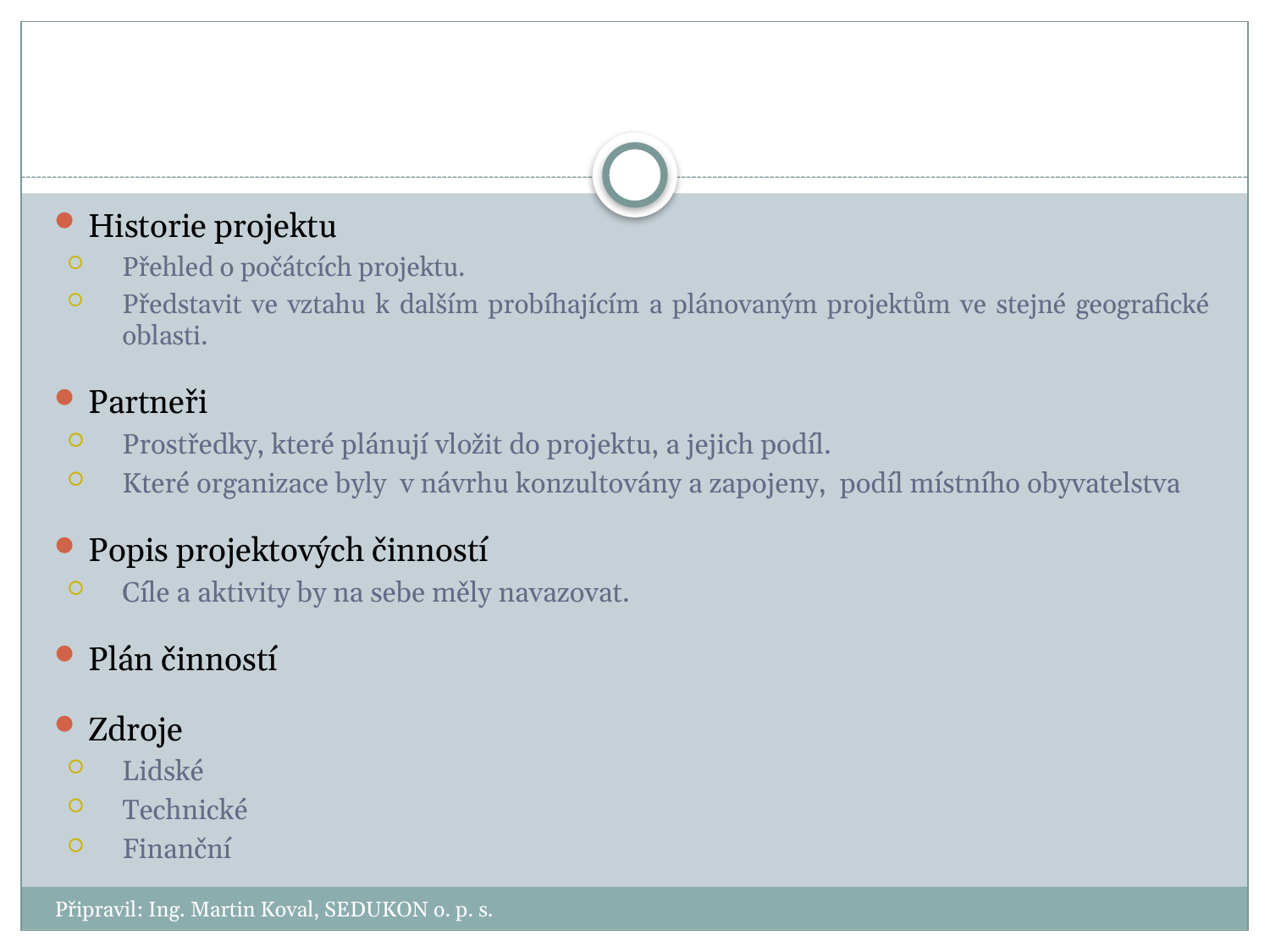

#
Historie projektu
Přehled o počátcích projektu.
Představit ve vztahu k dalším probíhajícím a plánovaným projektům ve stejné geografické oblasti.

Partneři
Prostředky, které plánují vložit do projektu, a jejich podíl.
Které organizace byly  v návrhu konzultovány a zapojeny,  podíl místního obyvatelstva

Popis projektových činností
Cíle a aktivity by na sebe měly navazovat.

Plán činností

Zdroje
Lidské
Technické
Finanční

Připravil: Ing. Martin Koval, SEDUKON o. p. s.